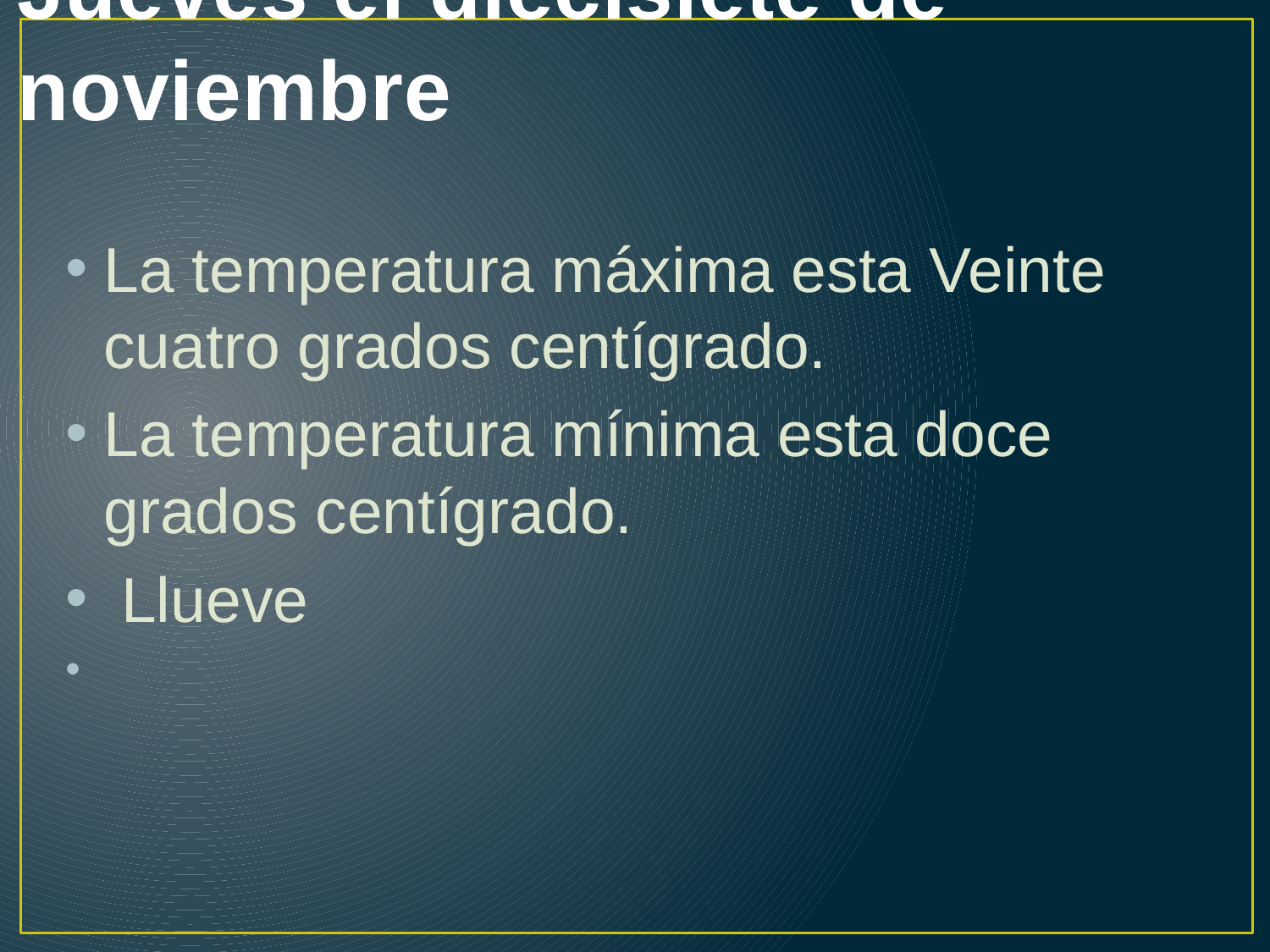

# Jueves el diecisiete de noviembre
La temperatura máxima esta Veinte cuatro grados centígrado.
La temperatura mínima esta doce grados centígrado.
 Llueve